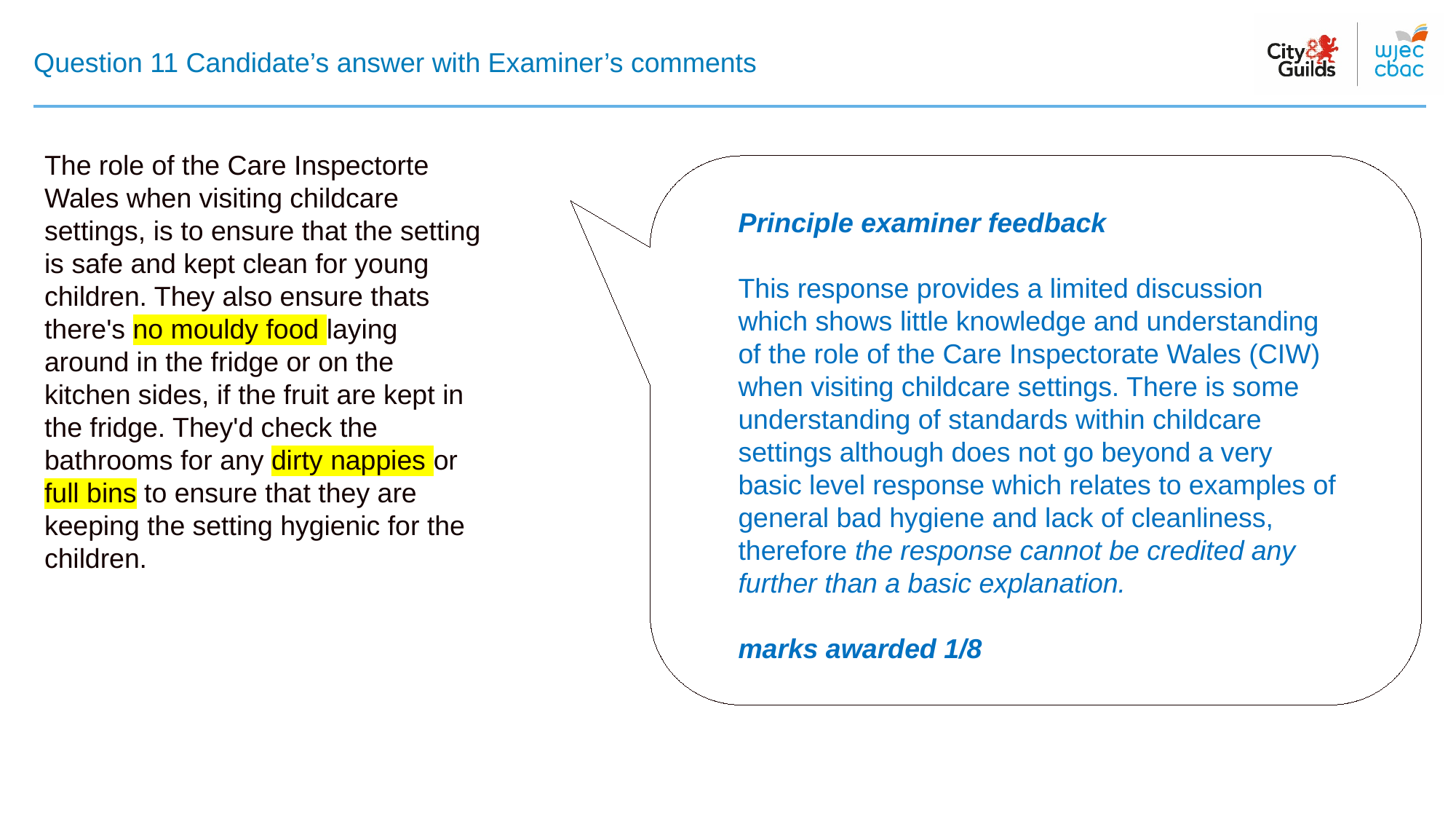

# Question 11 Candidate’s answer with Examiner’s comments
The role of the Care Inspectorte Wales when visiting childcare settings, is to ensure that the setting is safe and kept clean for young children. They also ensure thats there's no mouldy food laying around in the fridge or on the kitchen sides, if the fruit are kept in the fridge. They'd check the bathrooms for any dirty nappies or full bins to ensure that they are keeping the setting hygienic for the children.

Principle examiner feedback​
​
This response provides a limited discussion which shows little knowledge and understanding of the role of the Care Inspectorate Wales (CIW) when visiting childcare settings. There is some understanding of standards within childcare settings although does not go beyond a very basic level response which relates to examples of general bad hygiene and lack of cleanliness, therefore the response cannot be credited any further than a basic explanation.

marks awarded 1/8